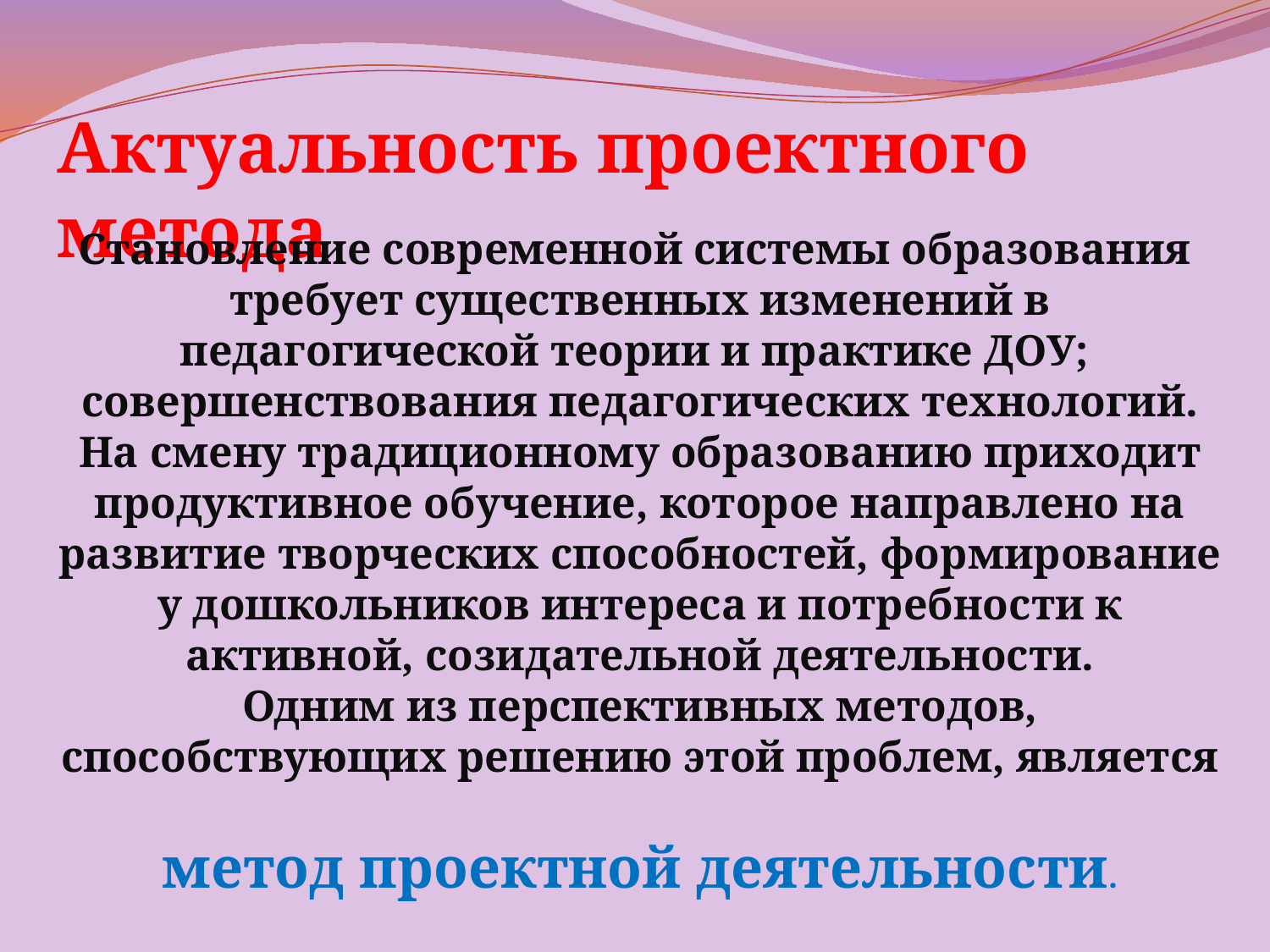

Актуальность проектного метода
Становление современной системы образования
требует существенных изменений в педагогической теории и практике ДОУ;
совершенствования педагогических технологий.
На смену традиционному образованию приходит продуктивное обучение, которое направлено на развитие творческих способностей, формирование у дошкольников интереса и потребности к активной, созидательной деятельности.
Одним из перспективных методов, способствующих решению этой проблем, является
метод проектной деятельности.